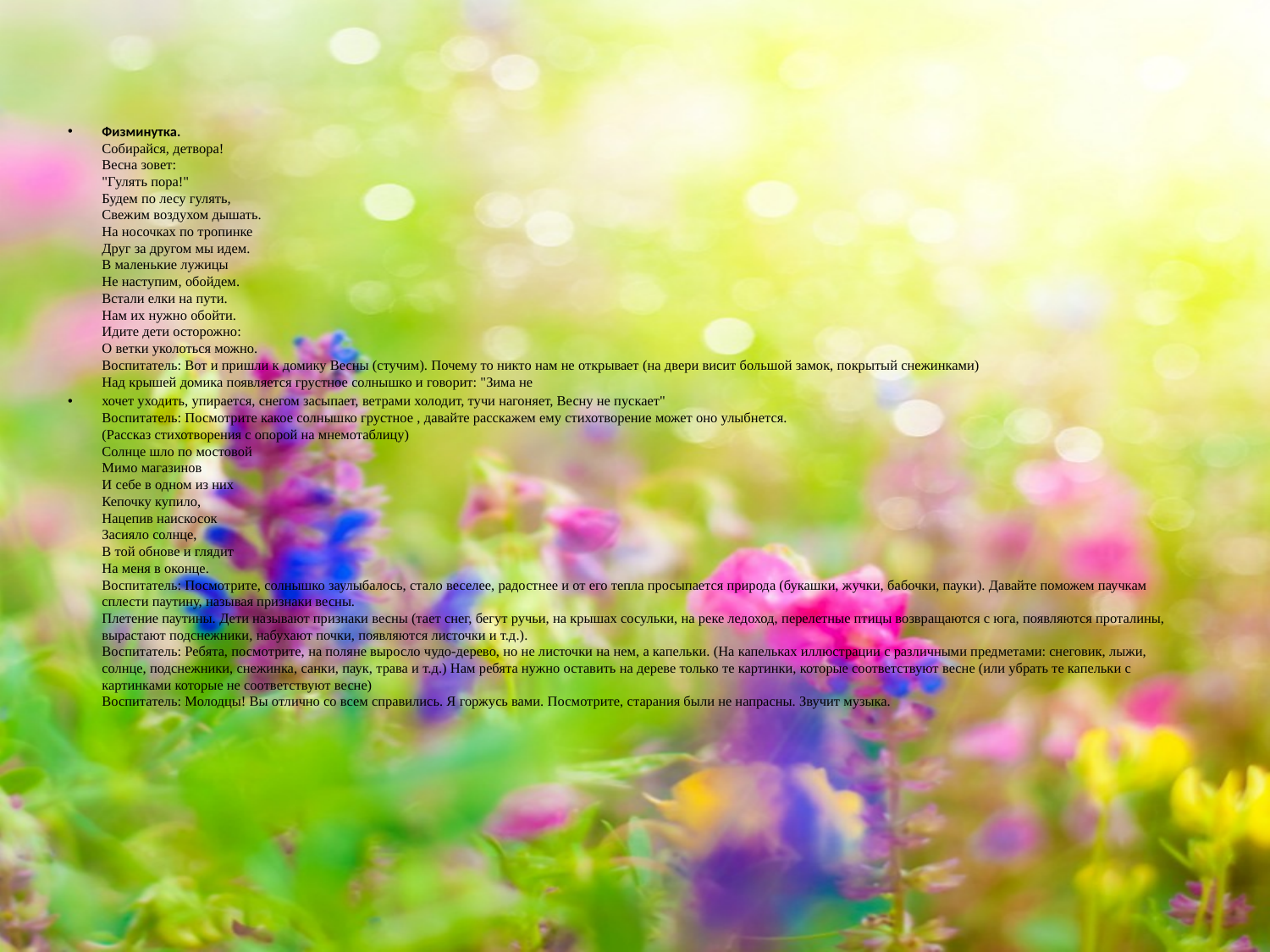

#
Физминутка.
Собирайся, детвора!
Весна зовет:
"Гулять пора!"
Будем по лесу гулять,
Свежим воздухом дышать.
На носочках по тропинке
Друг за другом мы идем.
В маленькие лужицы
Не наступим, обойдем.
Встали елки на пути.
Нам их нужно обойти.
Идите дети осторожно:
О ветки уколоться можно.
Воспитатель: Вот и пришли к домику Весны (стучим). Почему то никто нам не открывает (на двери висит большой замок, покрытый снежинками)
Над крышей домика появляется грустное солнышко и говорит: "Зима не
хочет уходить, упирается, снегом засыпает, ветрами холодит, тучи нагоняет, Весну не пускает"
Воспитатель: Посмотрите какое солнышко грустное , давайте расскажем ему стихотворение может оно улыбнется.
(Рассказ стихотворения с опорой на мнемотаблицу)
Солнце шло по мостовой
Мимо магазинов
И себе в одном из них
Кепочку купило,
Нацепив наискосок
Засияло солнце,
В той обнове и глядит
На меня в оконце.
Воспитатель: Посмотрите, солнышко заулыбалось, стало веселее, радостнее и от его тепла просыпается природа (букашки, жучки, бабочки, пауки). Давайте поможем паучкам сплести паутину, называя признаки весны.
Плетение паутины. Дети называют признаки весны (тает снег, бегут ручьи, на крышах сосульки, на реке ледоход, перелетные птицы возвращаются с юга, появляются проталины, вырастают подснежники, набухают почки, появляются листочки и т.д.).
Воспитатель: Ребята, посмотрите, на поляне выросло чудо-дерево, но не листочки на нем, а капельки. (На капельках иллюстрации с различными предметами: снеговик, лыжи, солнце, подснежники, снежинка, санки, паук, трава и т.д.) Нам ребята нужно оставить на дереве только те картинки, которые соответствуют весне (или убрать те капельки с картинками которые не соответствуют весне) 
Воспитатель: Молодцы! Вы отлично со всем справились. Я горжусь вами. Посмотрите, старания были не напрасны. Звучит музыка.